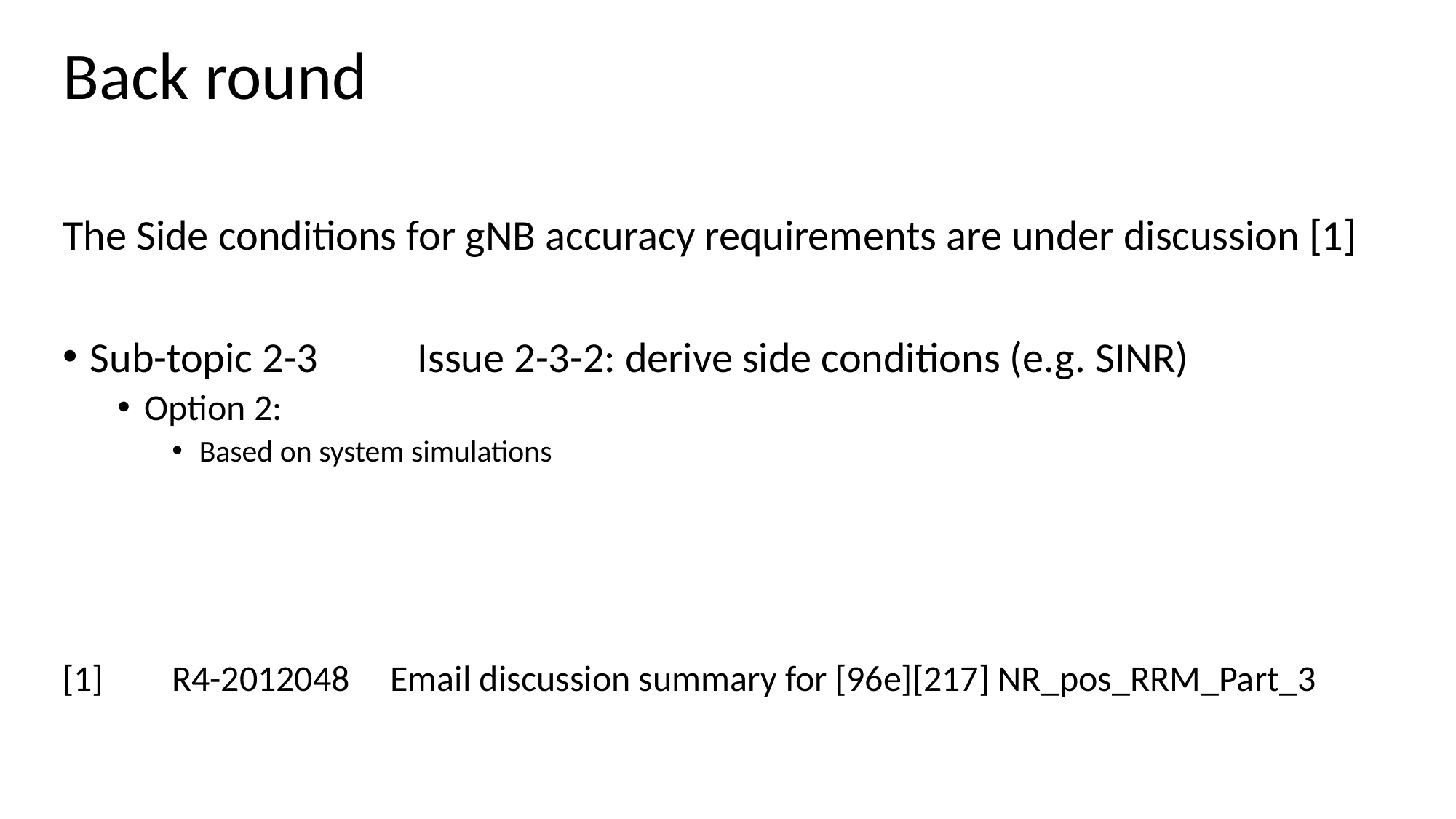

# Back round
The Side conditions for gNB accuracy requirements are under discussion [1]

Sub-topic 2-3	Issue 2-3-2: derive side conditions (e.g. SINR)
Option 2:
Based on system simulations

[1] 	R4-2012048	Email discussion summary for [96e][217] NR_pos_RRM_Part_3